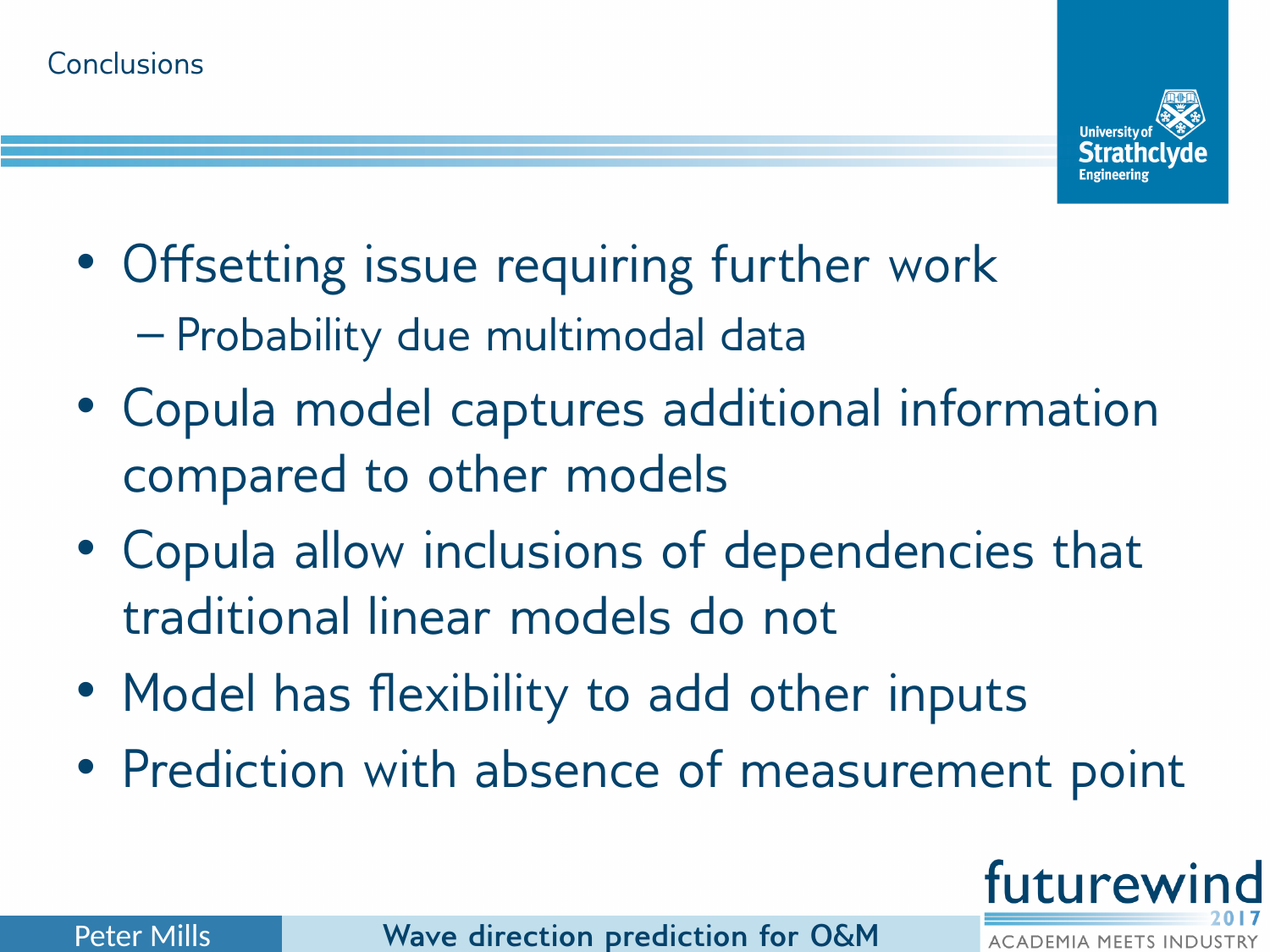

Conclusions
Offsetting issue requiring further work
Probability due multimodal data
Copula model captures additional information compared to other models
Copula allow inclusions of dependencies that traditional linear models do not
Model has flexibility to add other inputs
Prediction with absence of measurement point